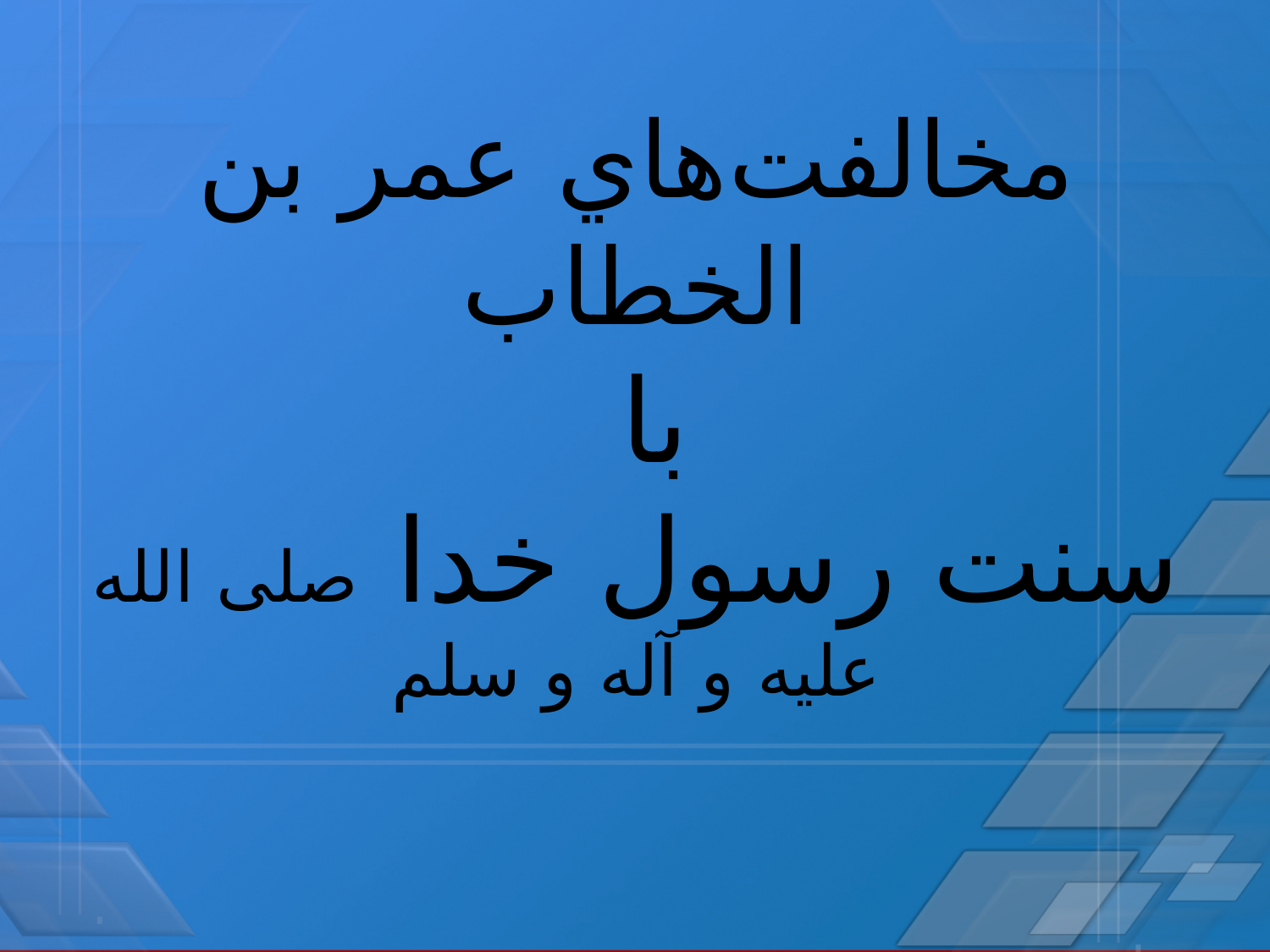

# مخالفت‌هاي عمر بن الخطاب با سنت رسول خدا صلی الله علیه و آله و سلم